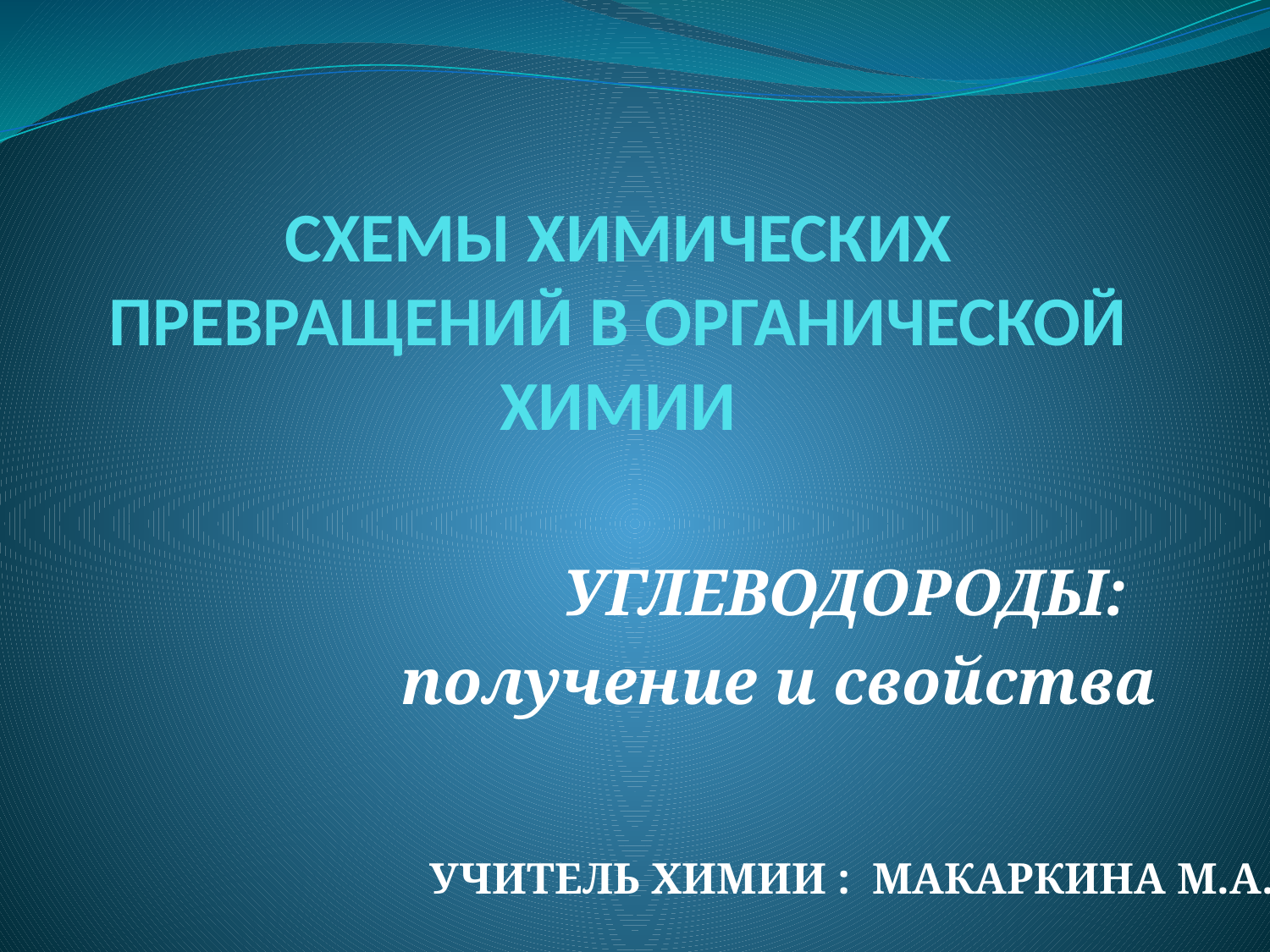

# СХЕМЫ ХИМИЧЕСКИХ ПРЕВРАЩЕНИЙ В ОРГАНИЧЕСКОЙ ХИМИИ
УГЛЕВОДОРОДЫ:
получение и свойства
УЧИТЕЛЬ ХИМИИ :  МАКАРКИНА М.А.